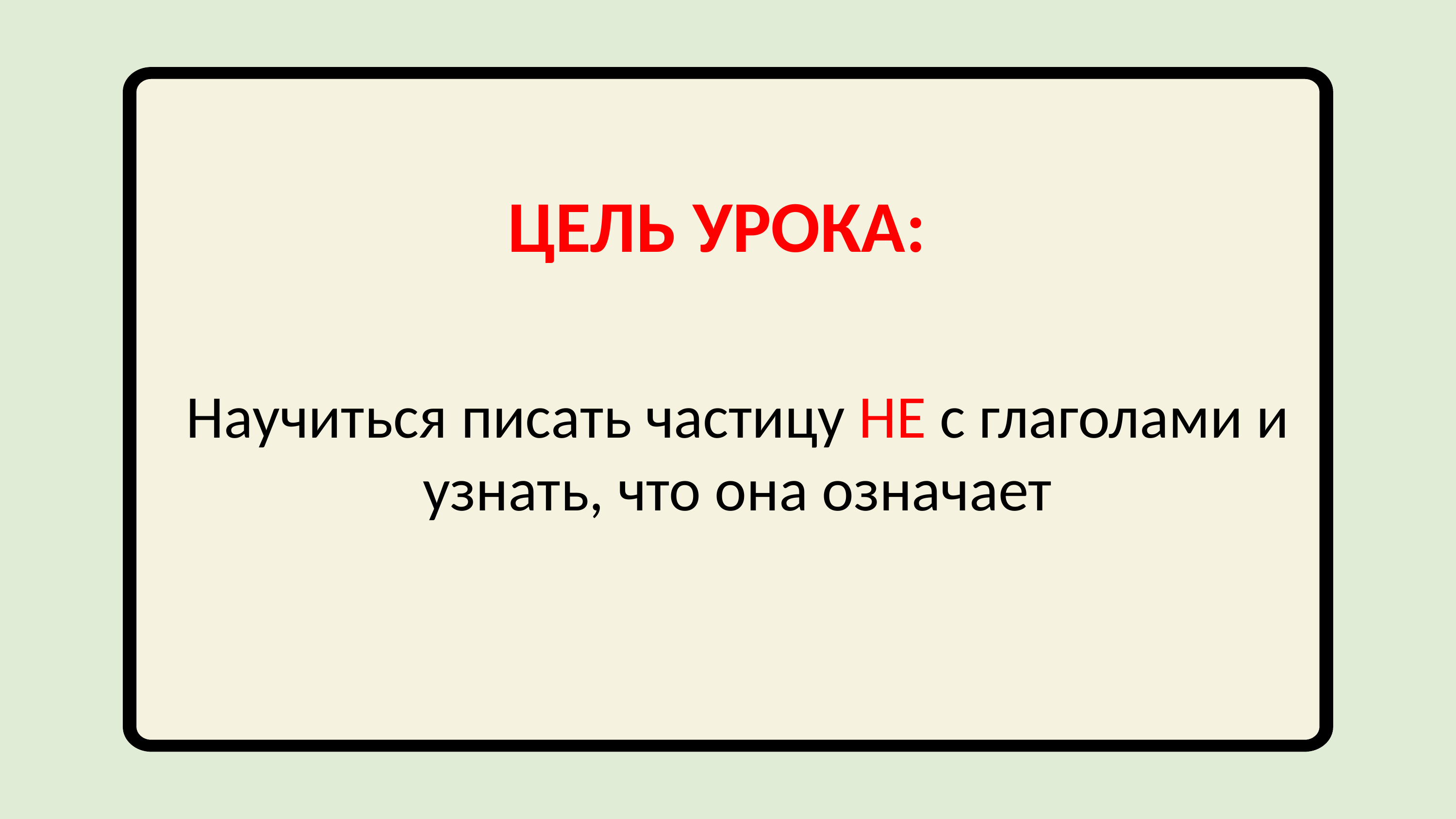

ЦЕЛЬ УРОКА:
Научиться писать частицу НЕ с глаголами и узнать, что она означает